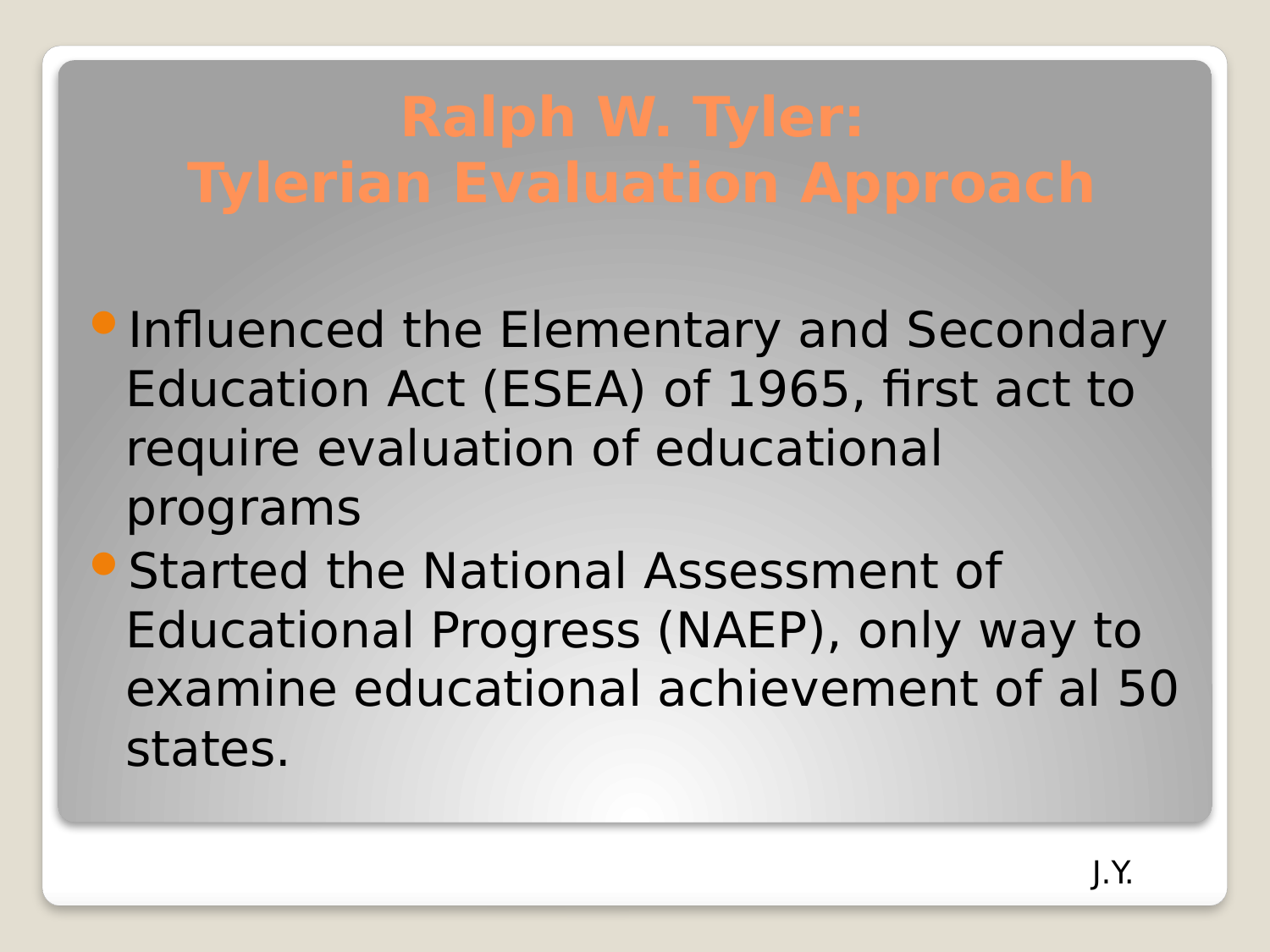

# Ralph W. Tyler: Tylerian Evaluation Approach
Influenced the Elementary and Secondary Education Act (ESEA) of 1965, first act to require evaluation of educational programs
Started the National Assessment of Educational Progress (NAEP), only way to examine educational achievement of al 50 states.

J.Y.